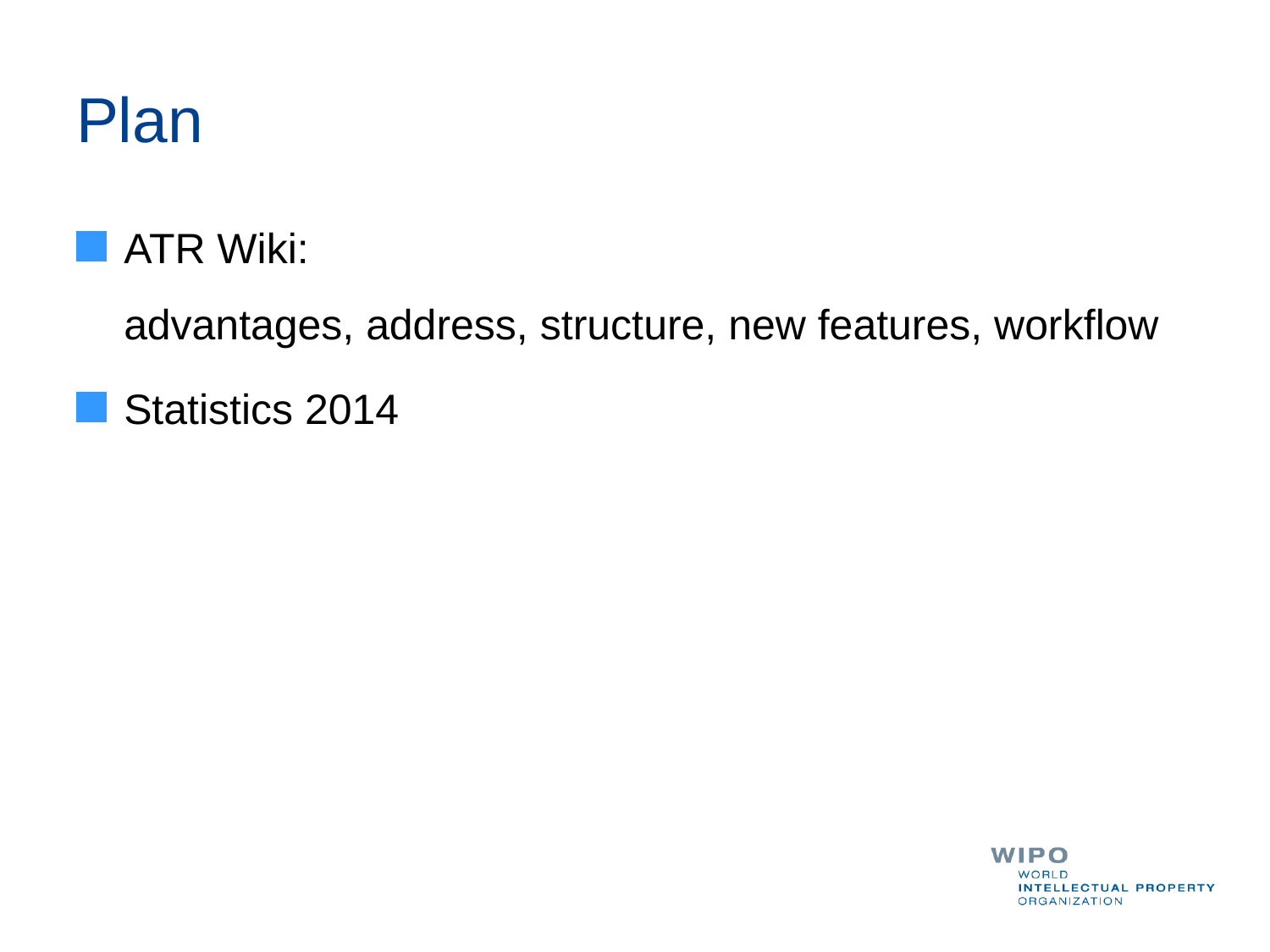

# Plan
ATR Wiki:
advantages, address, structure, new features, workflow
Statistics 2014